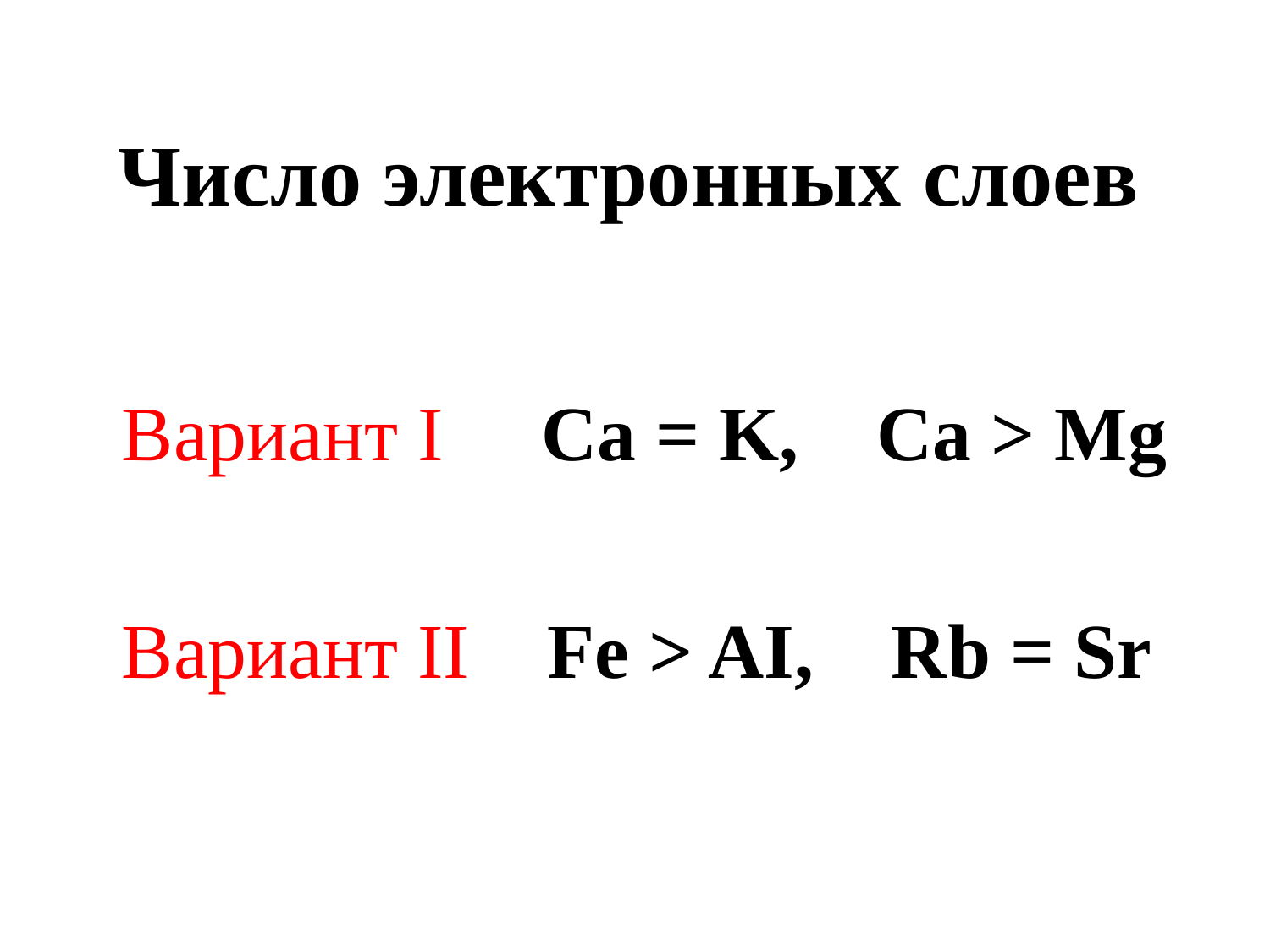

# Число электронных слоев
Вариант I     Ca = K,    Ca > Mg

Вариант II    Fe > AI,    Rb = Sr